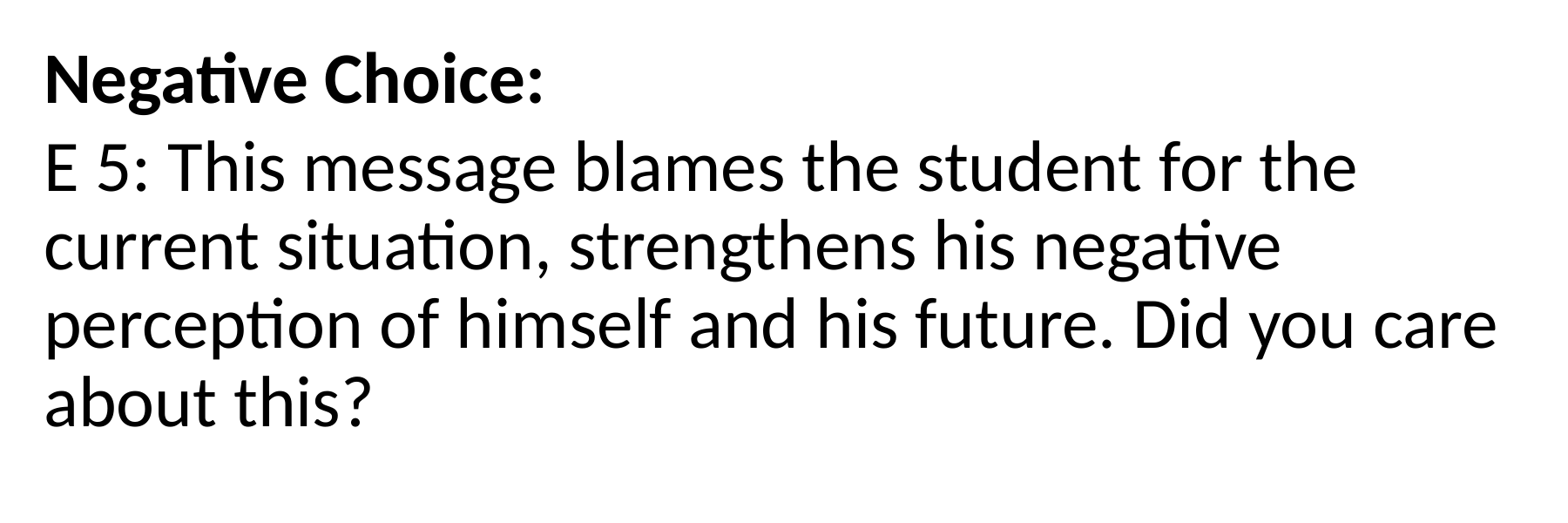

Negative Choice:
E 5: This message blames the student for the current situation, strengthens his negative perception of himself and his future. Did you care about this?